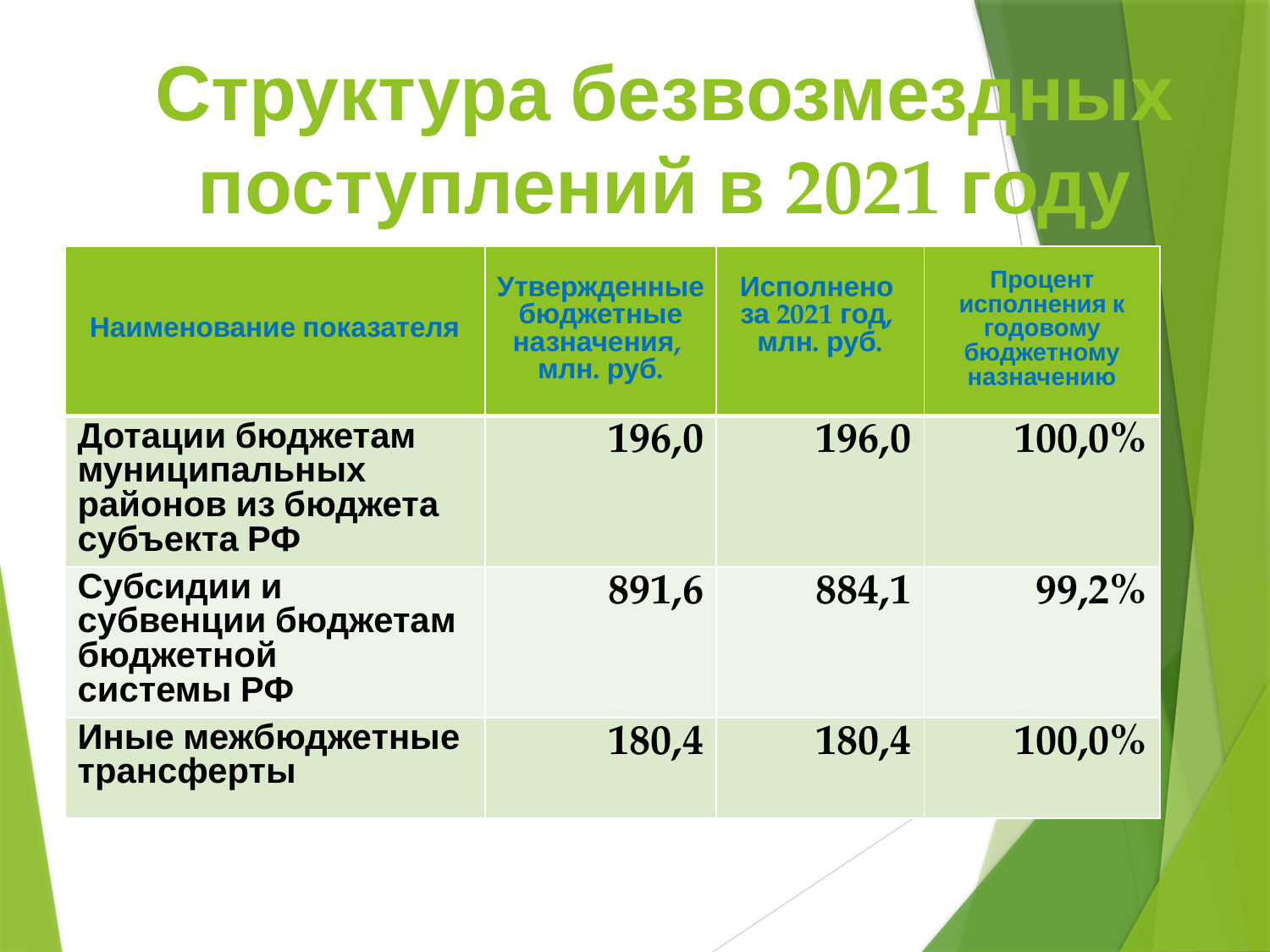

# Структура безвозмездных поступлений в 2021 году
| Наименование показателя | Утвержденные бюджетные назначения, млн. руб. | Исполнено за 2021 год, млн. руб. | Процент исполнения к годовому бюджетному назначению |
| --- | --- | --- | --- |
| Дотации бюджетам муниципальных районов из бюджета субъекта РФ | 196,0 | 196,0 | 100,0% |
| Субсидии и субвенции бюджетам бюджетной системы РФ | 891,6 | 884,1 | 99,2% |
| Иные межбюджетные трансферты | 180,4 | 180,4 | 100,0% |